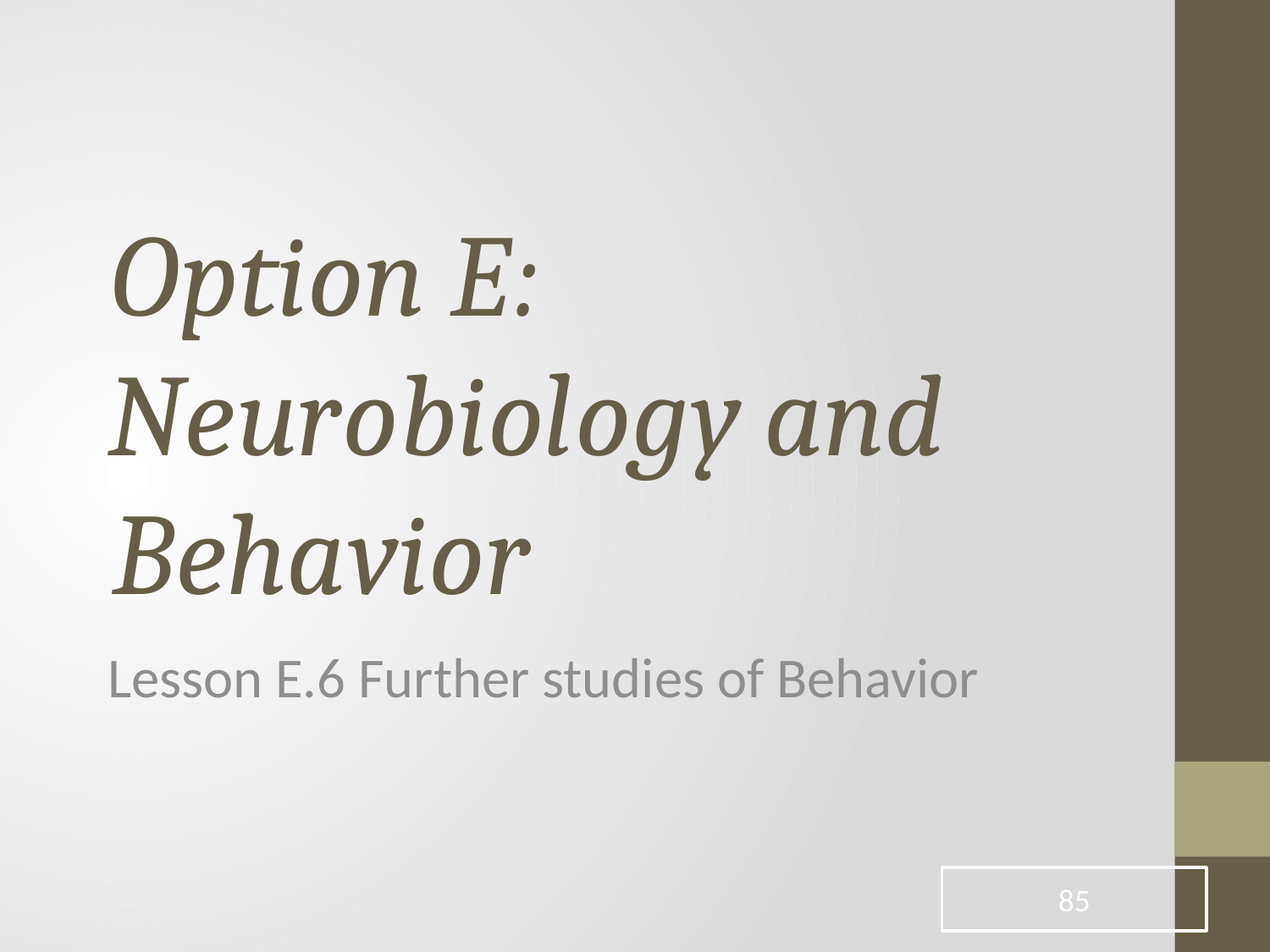

# Option E: Neurobiology and Behavior
Lesson E.6 Further studies of Behavior
85